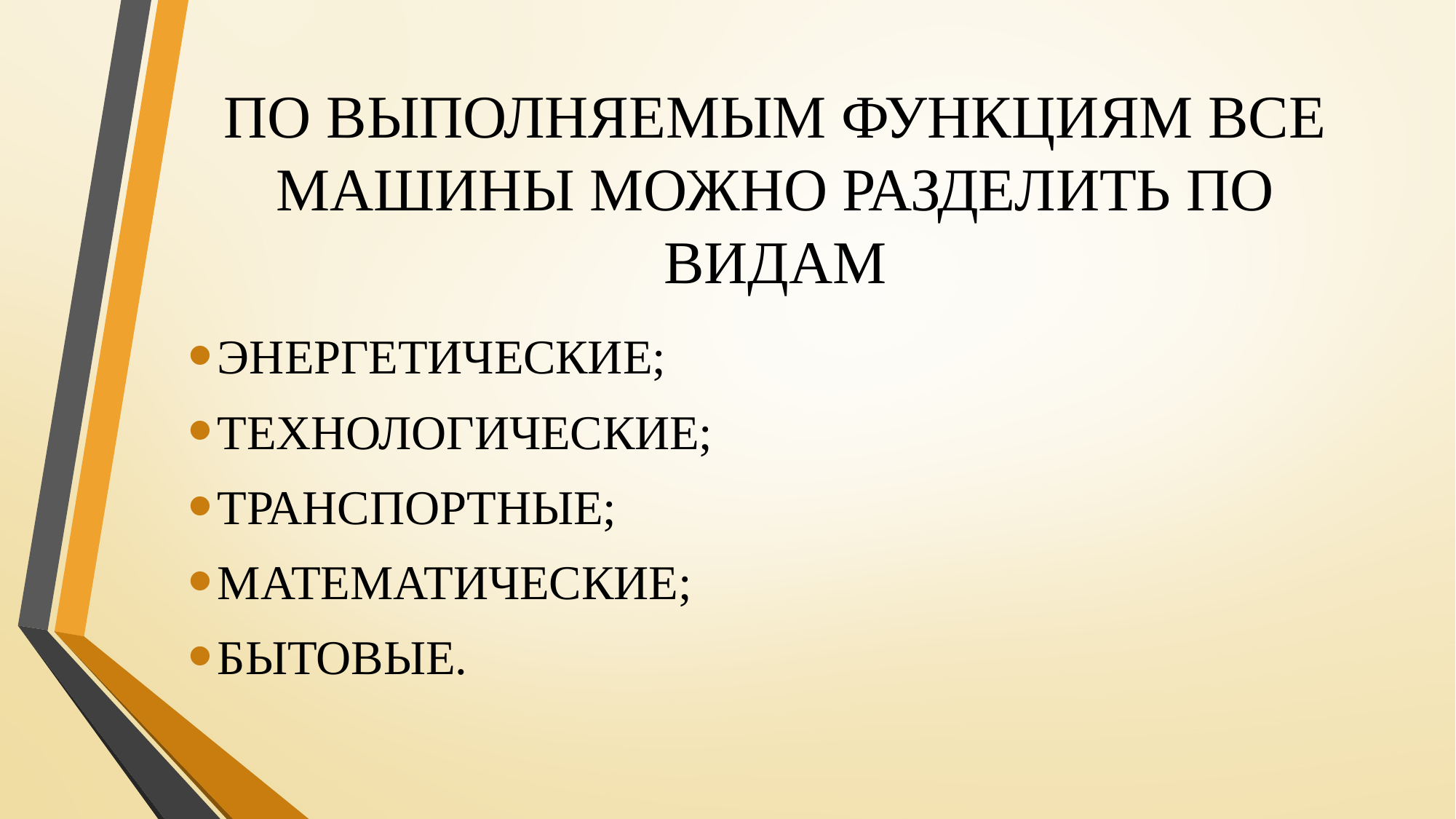

# ПО ВЫПОЛНЯЕМЫМ ФУНКЦИЯМ ВСЕ МАШИНЫ МОЖНО РАЗДЕЛИТЬ ПО ВИДАМ
ЭНЕРГЕТИЧЕСКИЕ;
ТЕХНОЛОГИЧЕСКИЕ;
ТРАНСПОРТНЫЕ;
МАТЕМАТИЧЕСКИЕ;
БЫТОВЫЕ.